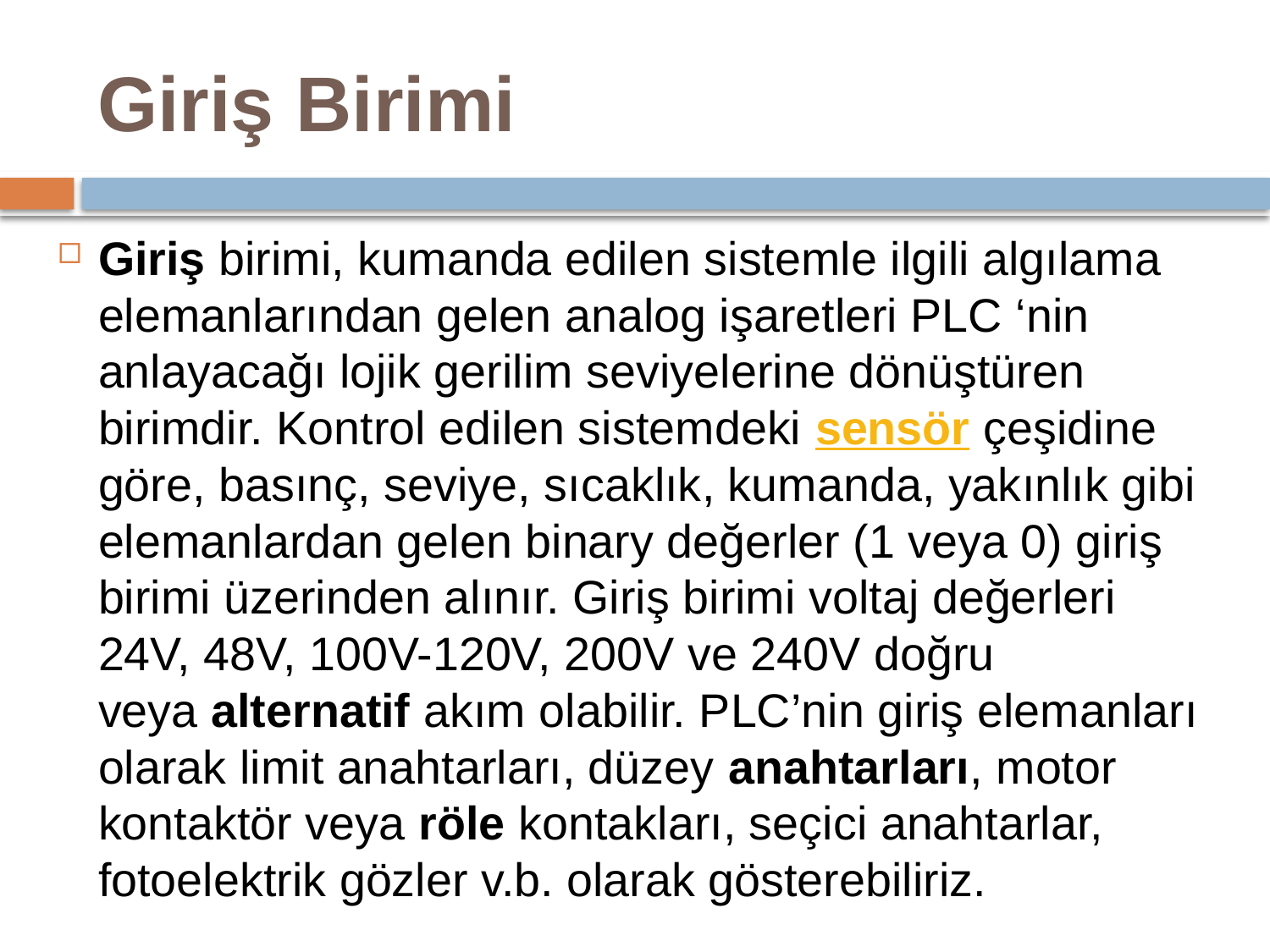

# Giriş Birimi
Giriş birimi, kumanda edilen sistemle ilgili algılama elemanlarından gelen analog işaretleri PLC ‘nin anlayacağı lojik gerilim seviyelerine dönüştüren birimdir. Kontrol edilen sistemdeki sensör çeşidine göre, basınç, seviye, sıcaklık, kumanda, yakınlık gibi elemanlardan gelen binary değerler (1 veya 0) giriş birimi üzerinden alınır. Giriş birimi voltaj değerleri 24V, 48V, 100V-120V, 200V ve 240V doğru veya alternatif akım olabilir. PLC’nin giriş elemanları olarak limit anahtarları, düzey anahtarları, motor kontaktör veya röle kontakları, seçici anahtarlar, fotoelektrik gözler v.b. olarak gösterebiliriz.